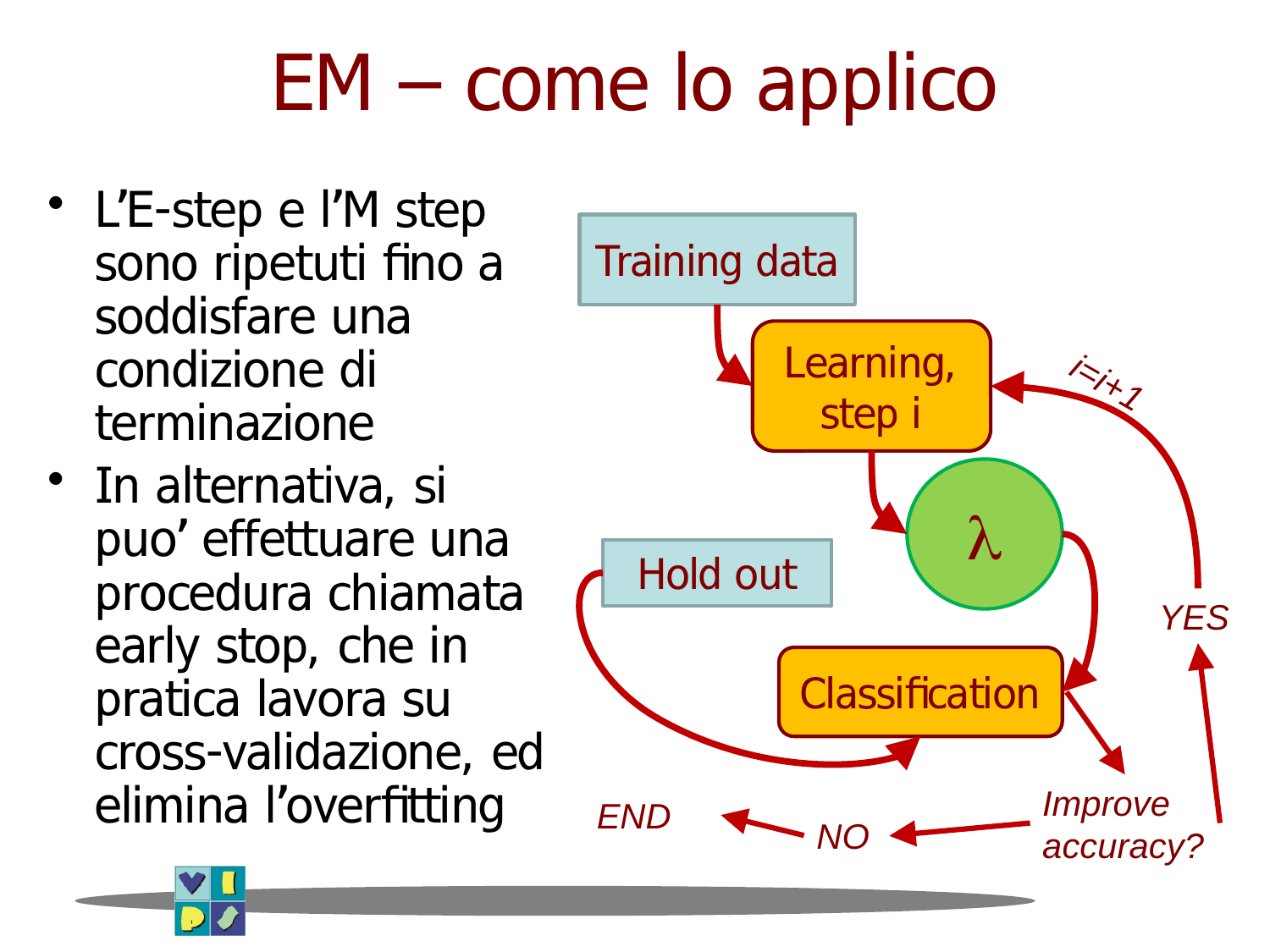

# EM – come lo applico
L’E-step e l’M step sono ripetuti fino a soddisfare una condizione di terminazione
In alternativa, si puo’ effettuare una procedura chiamata early stop, che in pratica lavora su cross-validazione, ed elimina l’overfitting
Training data
Learning, step i
i=i+1
λ
Hold out
YES
Classification
Improve accuracy?
END
NO